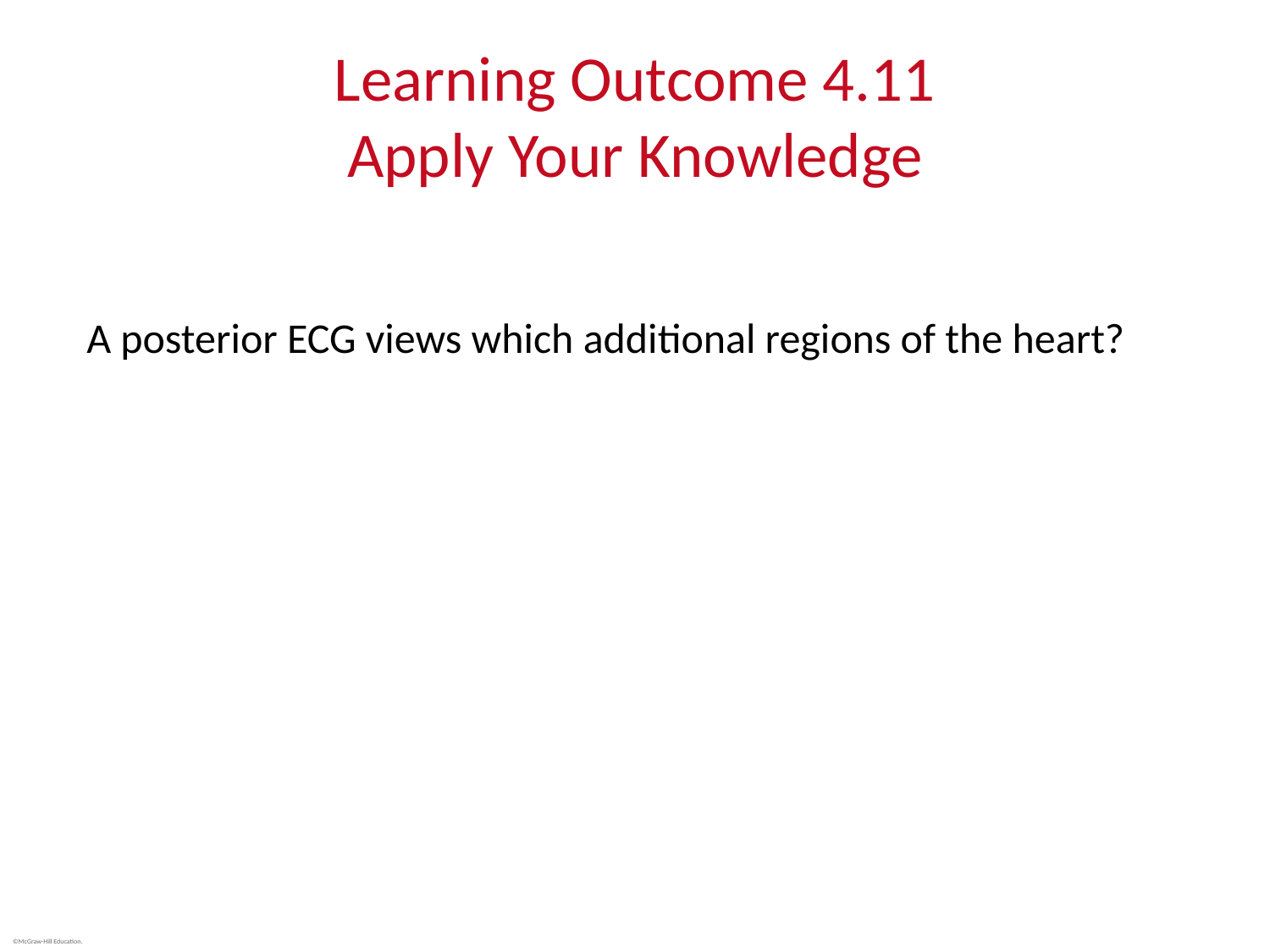

# Learning Outcome 4.11 Apply Your Knowledge
A posterior ECG views which additional regions of the heart?